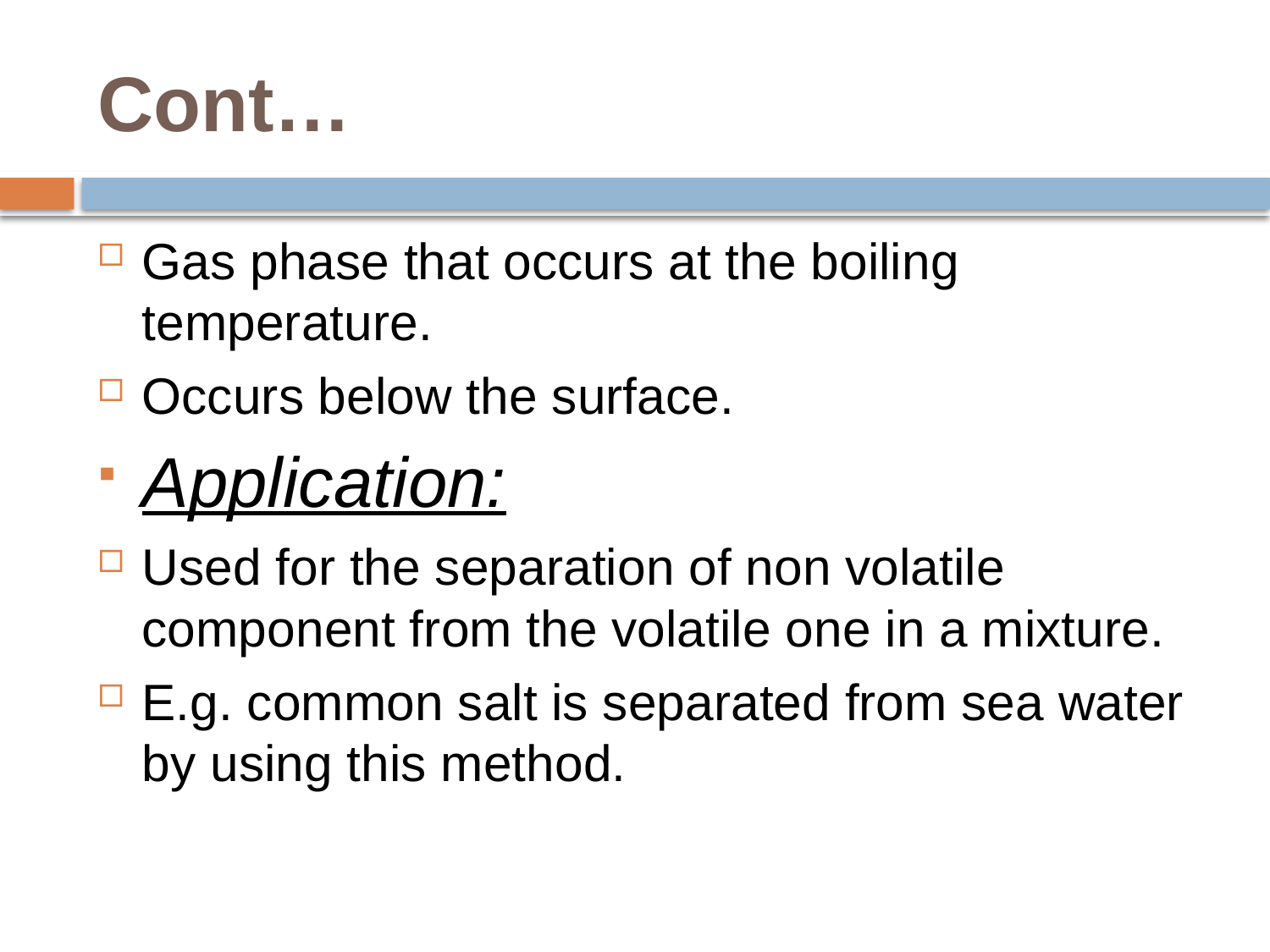

# Cont…
Gas phase that occurs at the boiling temperature.
Occurs below the surface.
Application:
Used for the separation of non volatile component from the volatile one in a mixture.
E.g. common salt is separated from sea water by using this method.